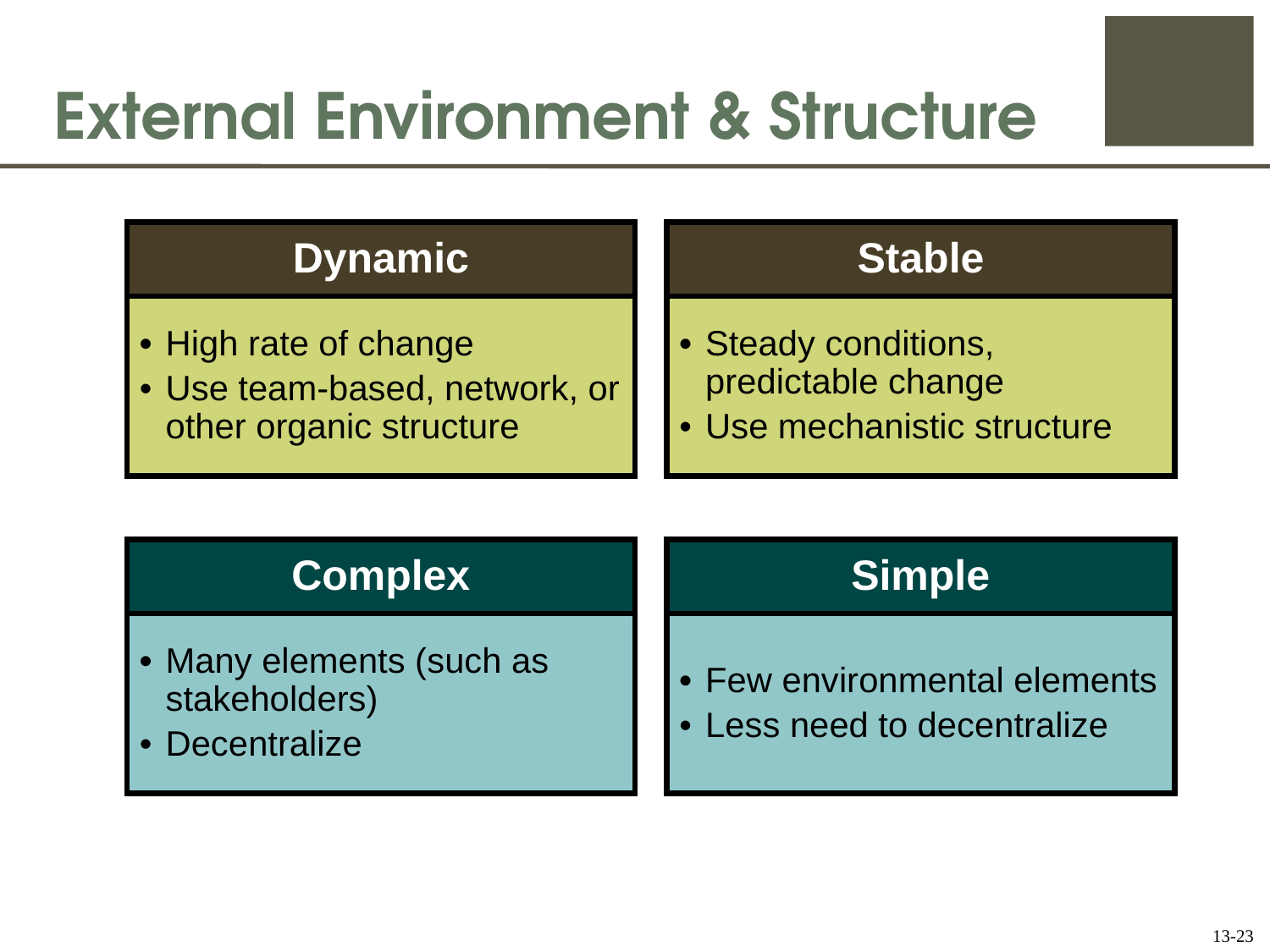

# External Environment & Structure
Dynamic
•	High rate of change
•	Use team-based, network, or other organic structure
Stable
•	Steady conditions, predictable change
•	Use mechanistic structure
Complex
•	Many elements (such as stakeholders)
•	Decentralize
Simple
•	Few environmental elements
•	Less need to decentralize